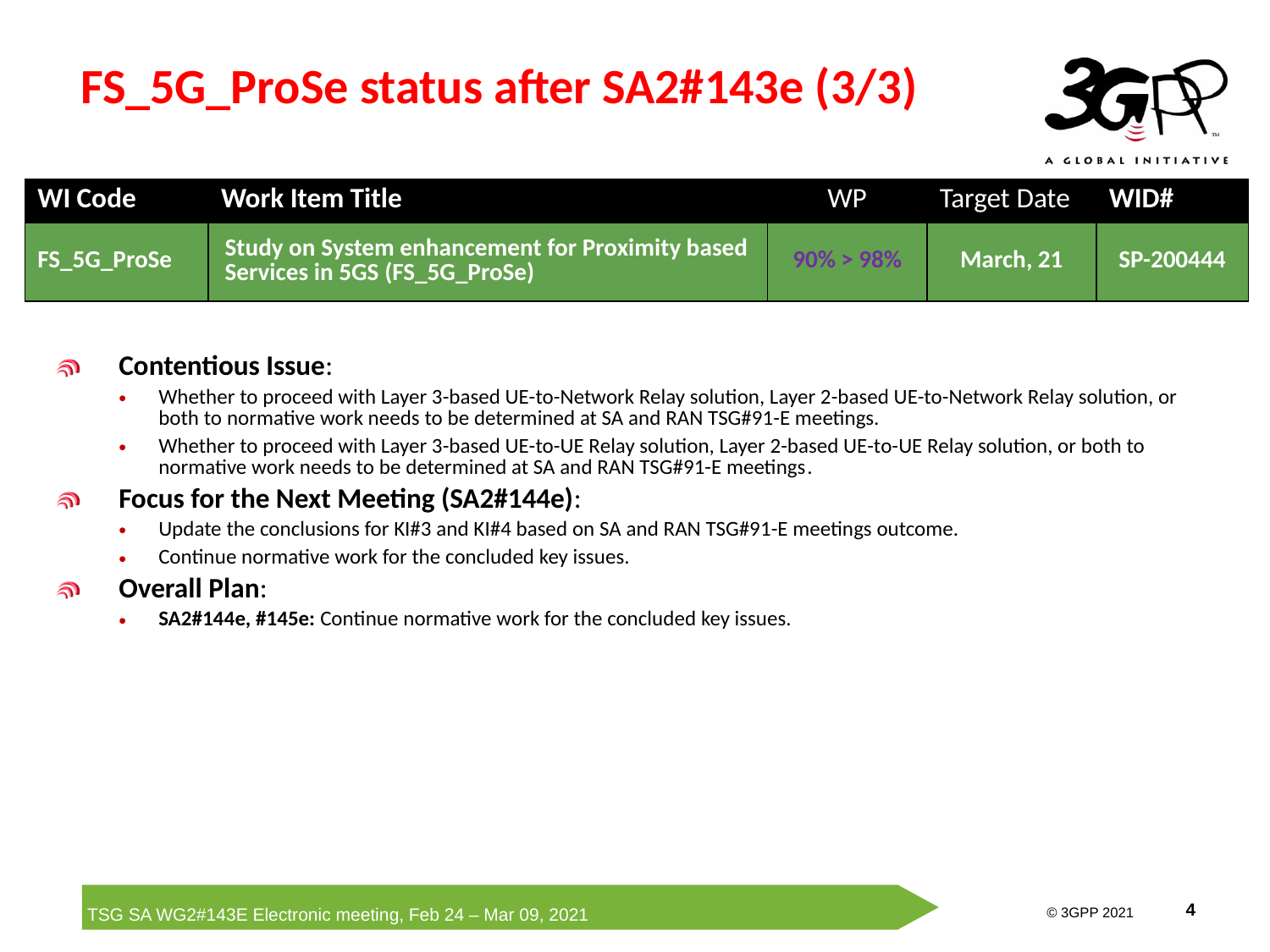

# FS_5G_ProSe status after SA2#143e (3/3)
| WI Code | Work Item Title | WP | Target Date | WID# |
| --- | --- | --- | --- | --- |
| FS\_5G\_ProSe | Study on System enhancement for Proximity based Services in 5GS (FS\_5G\_ProSe) | 90% > 98% | March, 21 | SP-200444 |

Contentious Issue:
Whether to proceed with Layer 3-based UE-to-Network Relay solution, Layer 2-based UE-to-Network Relay solution, or both to normative work needs to be determined at SA and RAN TSG#91-E meetings.
Whether to proceed with Layer 3-based UE-to-UE Relay solution, Layer 2-based UE-to-UE Relay solution, or both to normative work needs to be determined at SA and RAN TSG#91-E meetings.
Focus for the Next Meeting (SA2#144e):
Update the conclusions for KI#3 and KI#4 based on SA and RAN TSG#91-E meetings outcome.
Continue normative work for the concluded key issues.
Overall Plan:
SA2#144e, #145e: Continue normative work for the concluded key issues.